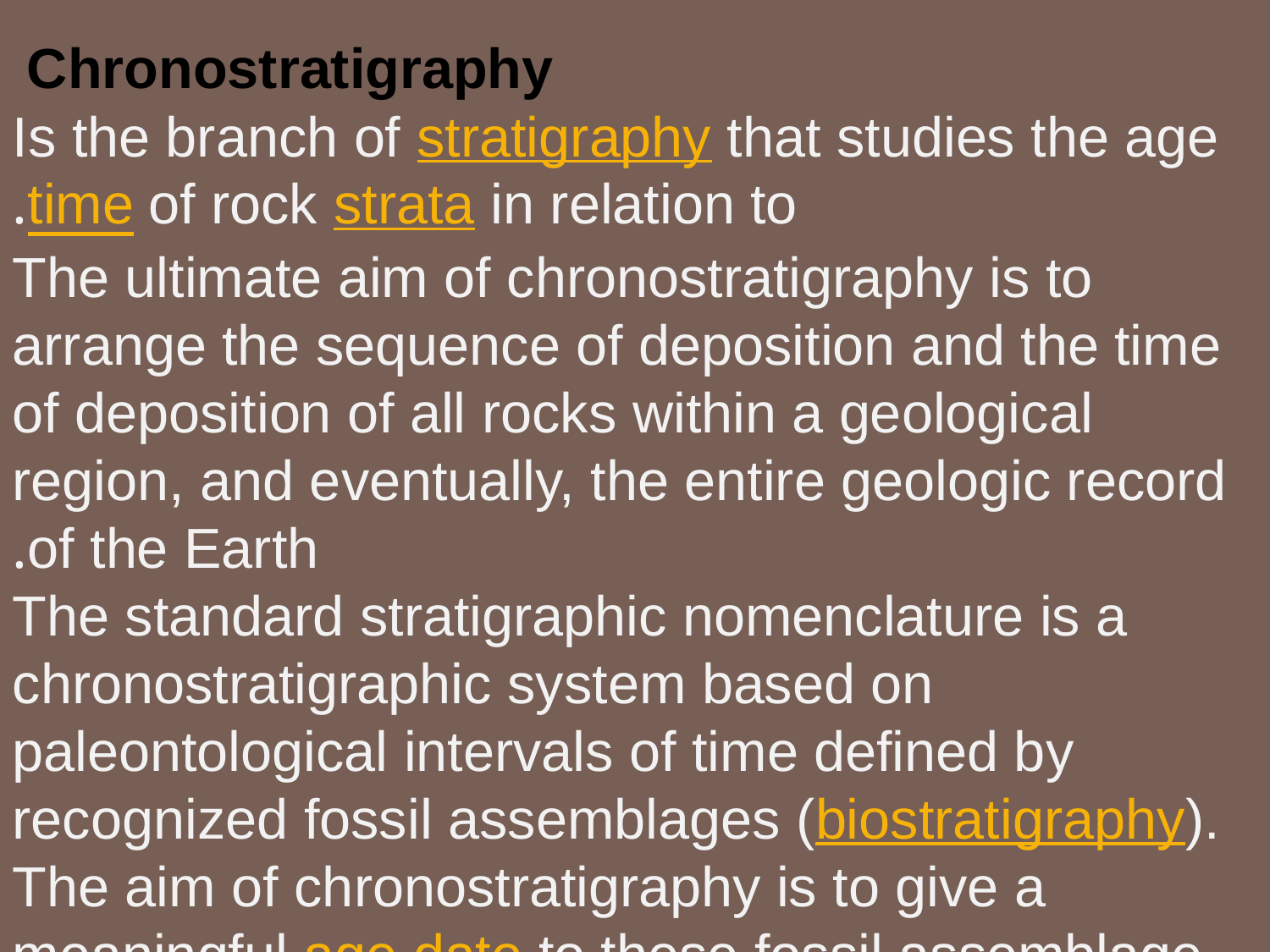

Chronostratigraphy
Is the branch of stratigraphy that studies the age of rock strata in relation to time.
The ultimate aim of chronostratigraphy is to arrange the sequence of deposition and the time of deposition of all rocks within a geological region, and eventually, the entire geologic record of the Earth.
The standard stratigraphic nomenclature is a chronostratigraphic system based on paleontological intervals of time defined by recognized fossil assemblages (biostratigraphy). The aim of chronostratigraphy is to give a meaningful age date to these fossil assemblage intervals and interfaces.[